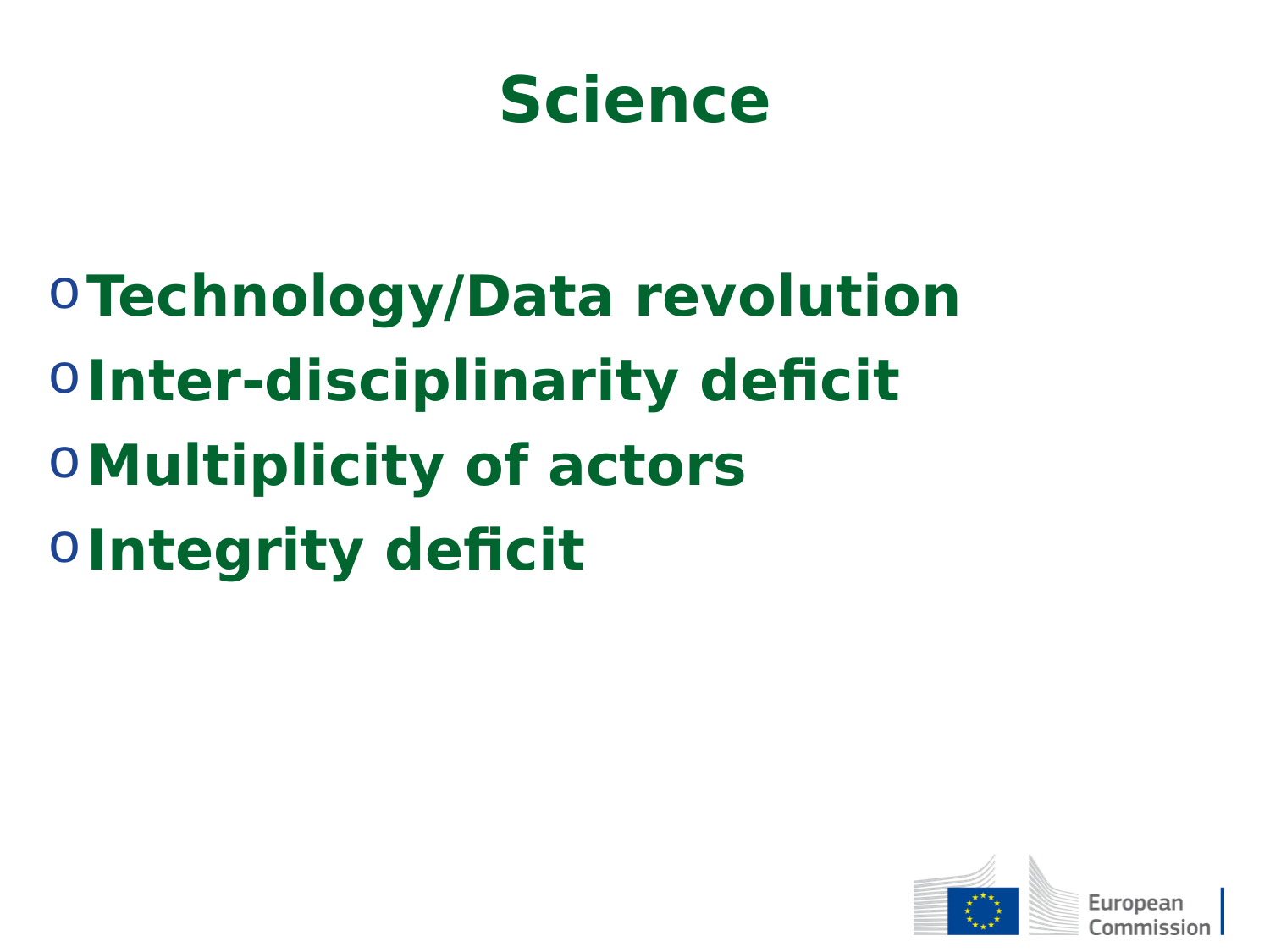

Science

Technology/Data revolution

Inter-disciplinarity deficit

Multiplicity of actors

Integrity deficit